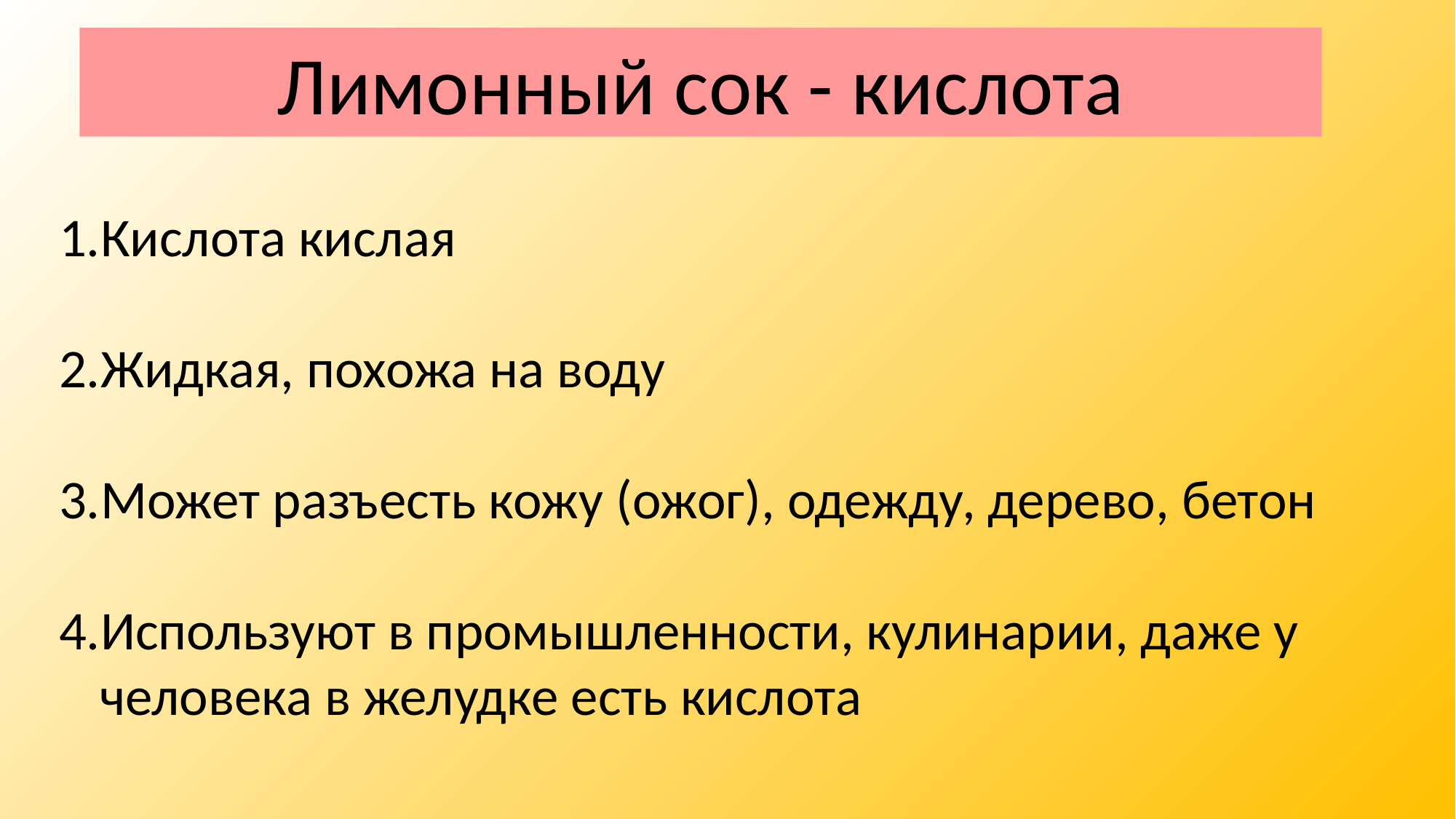

Лимонный сок - кислота
Кислота кислая

Жидкая, похожа на воду

Может разъесть кожу (ожог), одежду, дерево, бетон

Используют в промышленности, кулинарии, даже у человека в желудке есть кислота